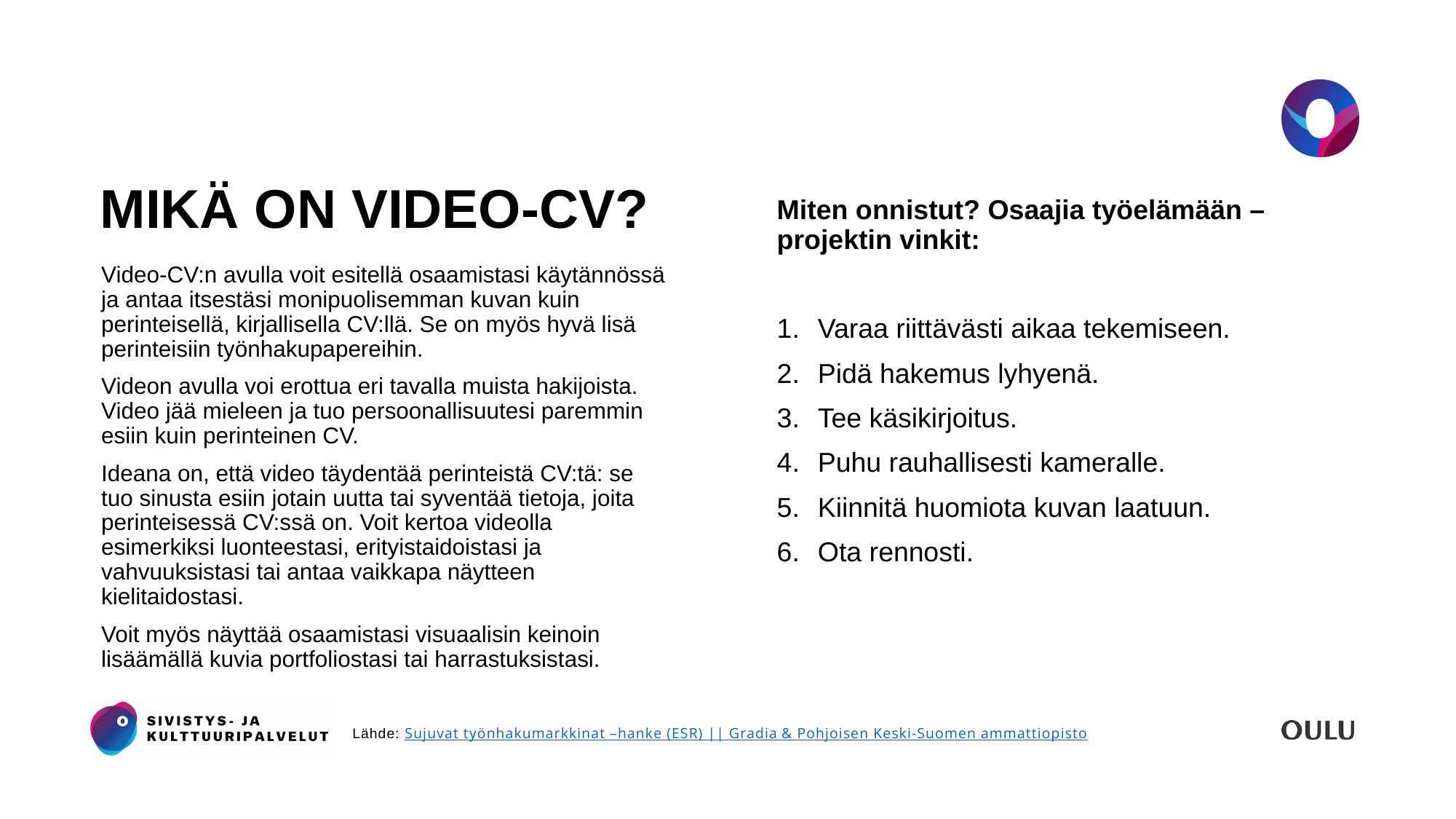

# MIKÄ ON VIDEO-CV?
Miten onnistut? Osaajia työelämään –projektin vinkit:

Varaa riittävästi aikaa tekemiseen.
Pidä hakemus lyhyenä.
Tee käsikirjoitus.
Puhu rauhallisesti kameralle.
Kiinnitä huomiota kuvan laatuun.
Ota rennosti.
Video-CV:n avulla voit esitellä osaamistasi käytännössä ja antaa itsestäsi monipuolisemman kuvan kuin perinteisellä, kirjallisella CV:llä. Se on myös hyvä lisä perinteisiin työnhakupapereihin.
Videon avulla voi erottua eri tavalla muista hakijoista. Video jää mieleen ja tuo persoonallisuutesi paremmin esiin kuin perinteinen CV.
Ideana on, että video täydentää perinteistä CV:tä: se tuo sinusta esiin jotain uutta tai syventää tietoja, joita perinteisessä CV:ssä on. Voit kertoa videolla esimerkiksi luonteestasi, erityistaidoistasi ja vahvuuksistasi tai antaa vaikkapa näytteen kielitaidostasi.
Voit myös näyttää osaamistasi visuaalisin keinoin lisäämällä kuvia portfoliostasi tai harrastuksistasi.

Lähde: Sujuvat työnhakumarkkinat –hanke (ESR) || Gradia & Pohjoisen Keski-Suomen ammattiopisto

23.3.2023